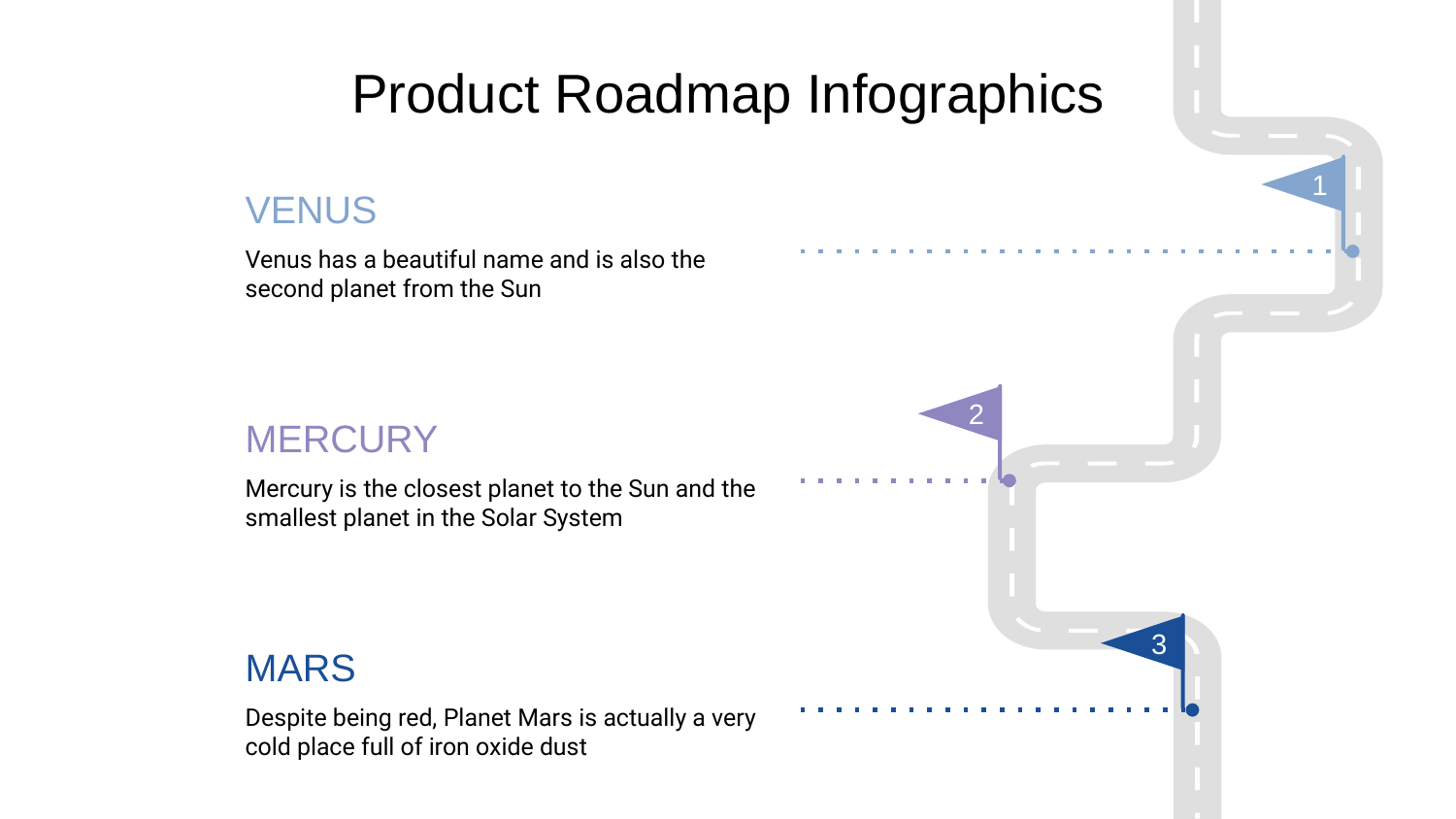

# Product Roadmap Infographics

1
VENUS
Venus has a beautiful name and is also the second planet from the Sun

2
MERCURY
Mercury is the closest planet to the Sun and the smallest planet in the Solar System

3
MARS
Despite being red, Planet Mars is actually a very cold place full of iron oxide dust